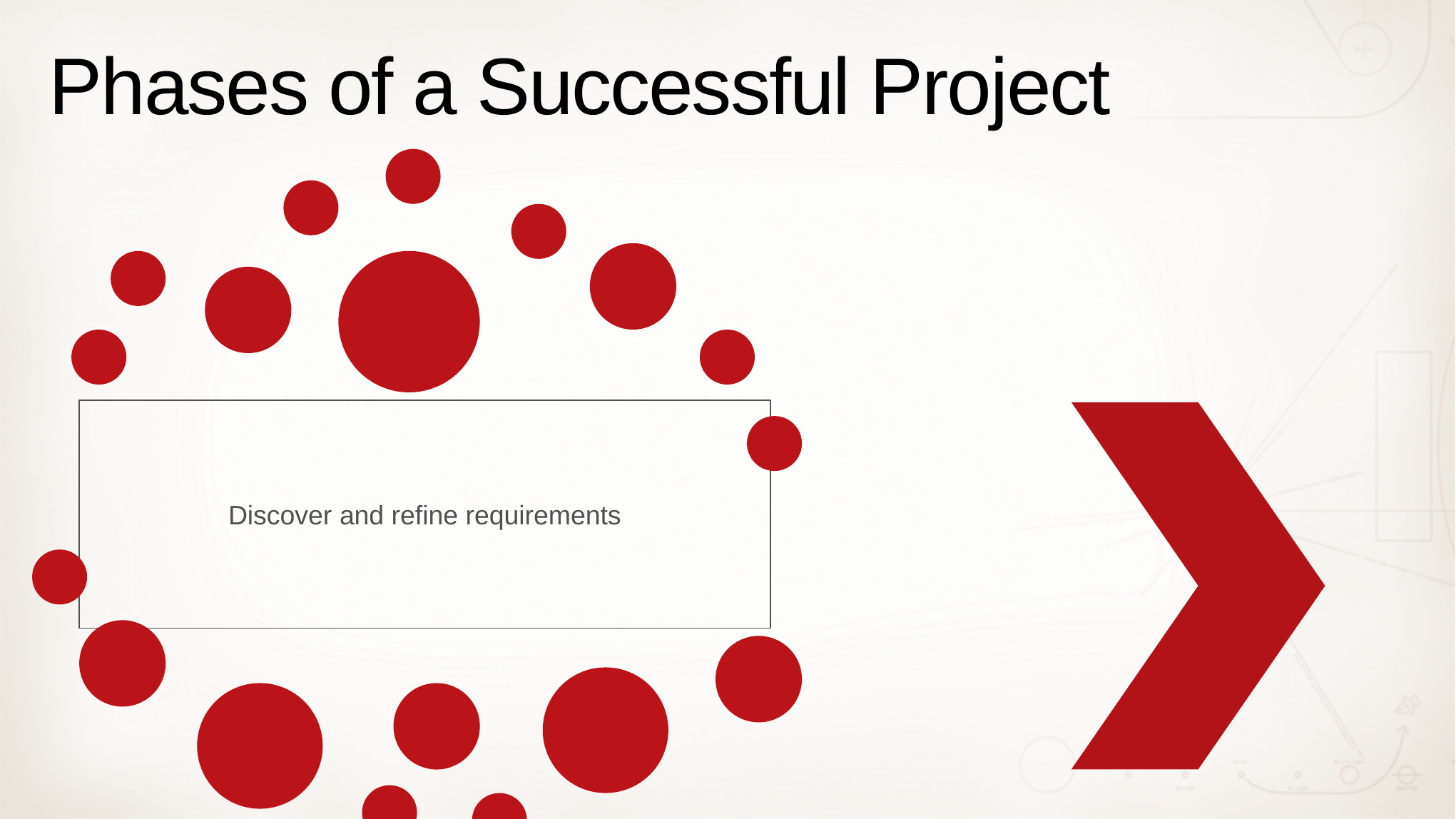

# Phases of a Successful Project
Discover and refine requirements